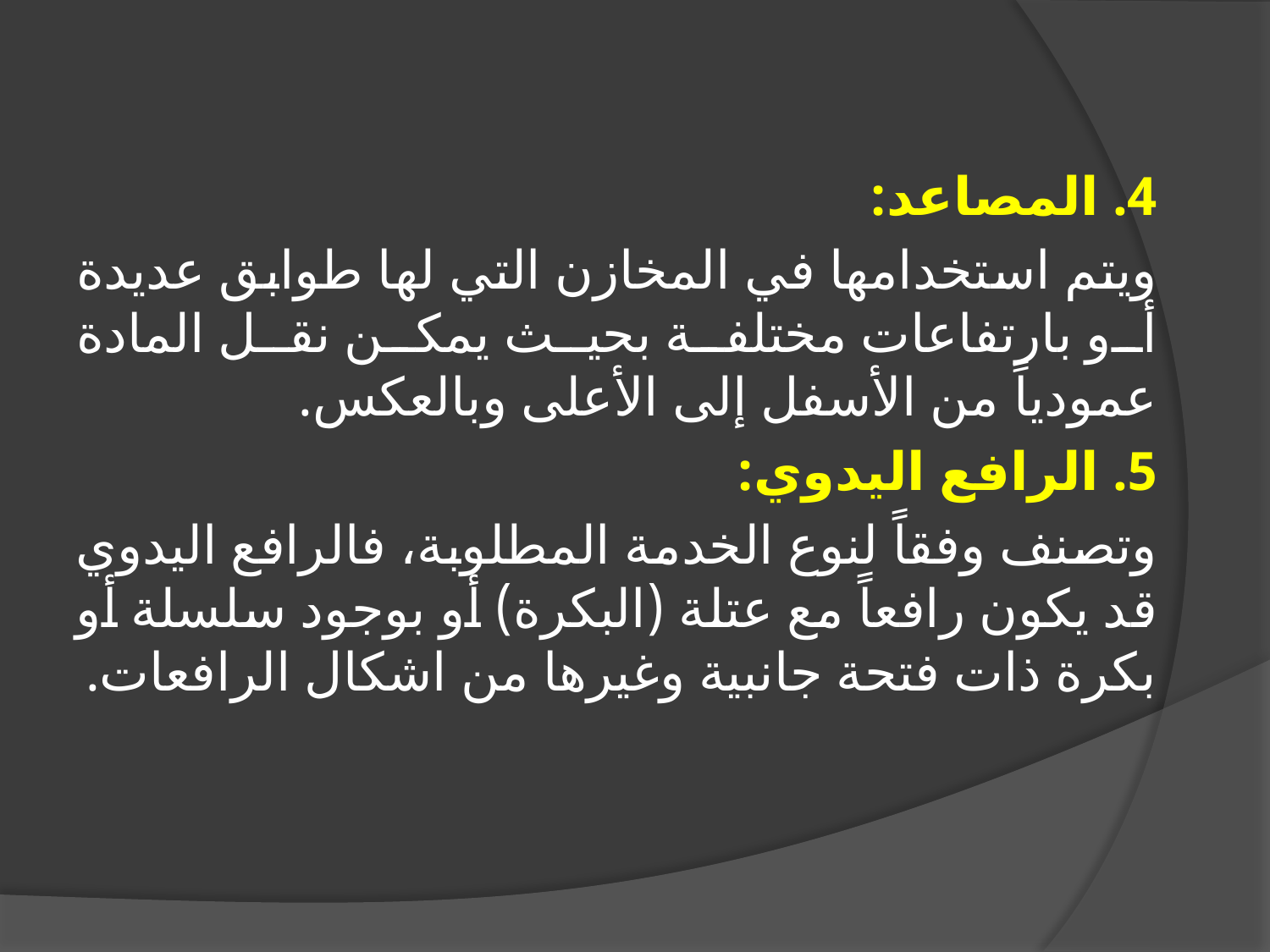

#
4. المصاعد:
ويتم استخدامها في المخازن التي لها طوابق عديدة أو بارتفاعات مختلفة بحيث يمكن نقل المادة عمودياً من الأسفل إلى الأعلى وبالعكس.
5. الرافع اليدوي:
وتصنف وفقاً لنوع الخدمة المطلوبة، فالرافع اليدوي قد يكون رافعاً مع عتلة (البكرة) أو بوجود سلسلة أو بكرة ذات فتحة جانبية وغيرها من اشكال الرافعات.